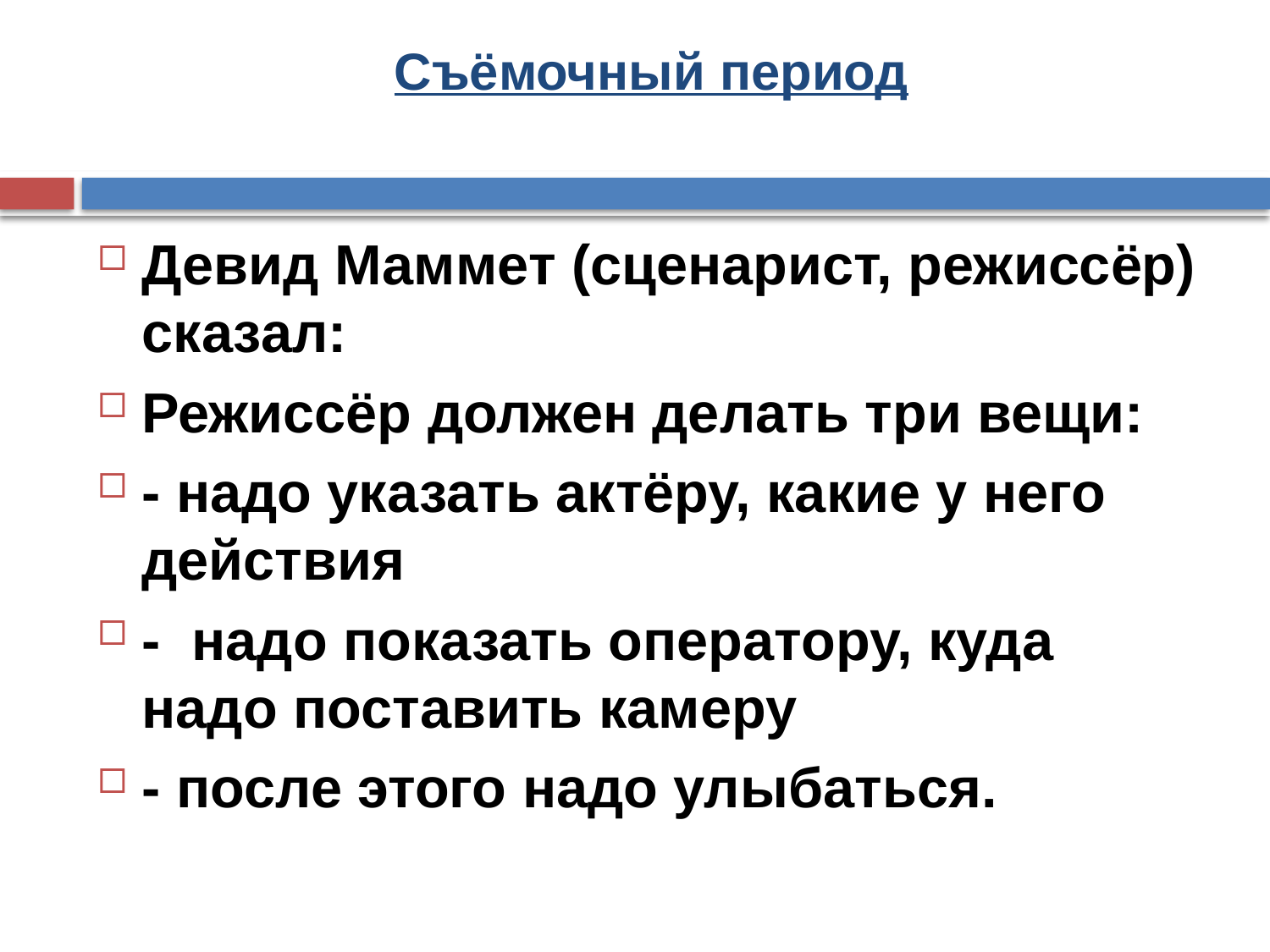

# Съёмочный период
Девид Маммет (сценарист, режиссёр) сказал:
Режиссёр должен делать три вещи:
- надо указать актёру, какие у него действия
-  надо показать оператору, куда надо поставить камеру
- после этого надо улыбаться.